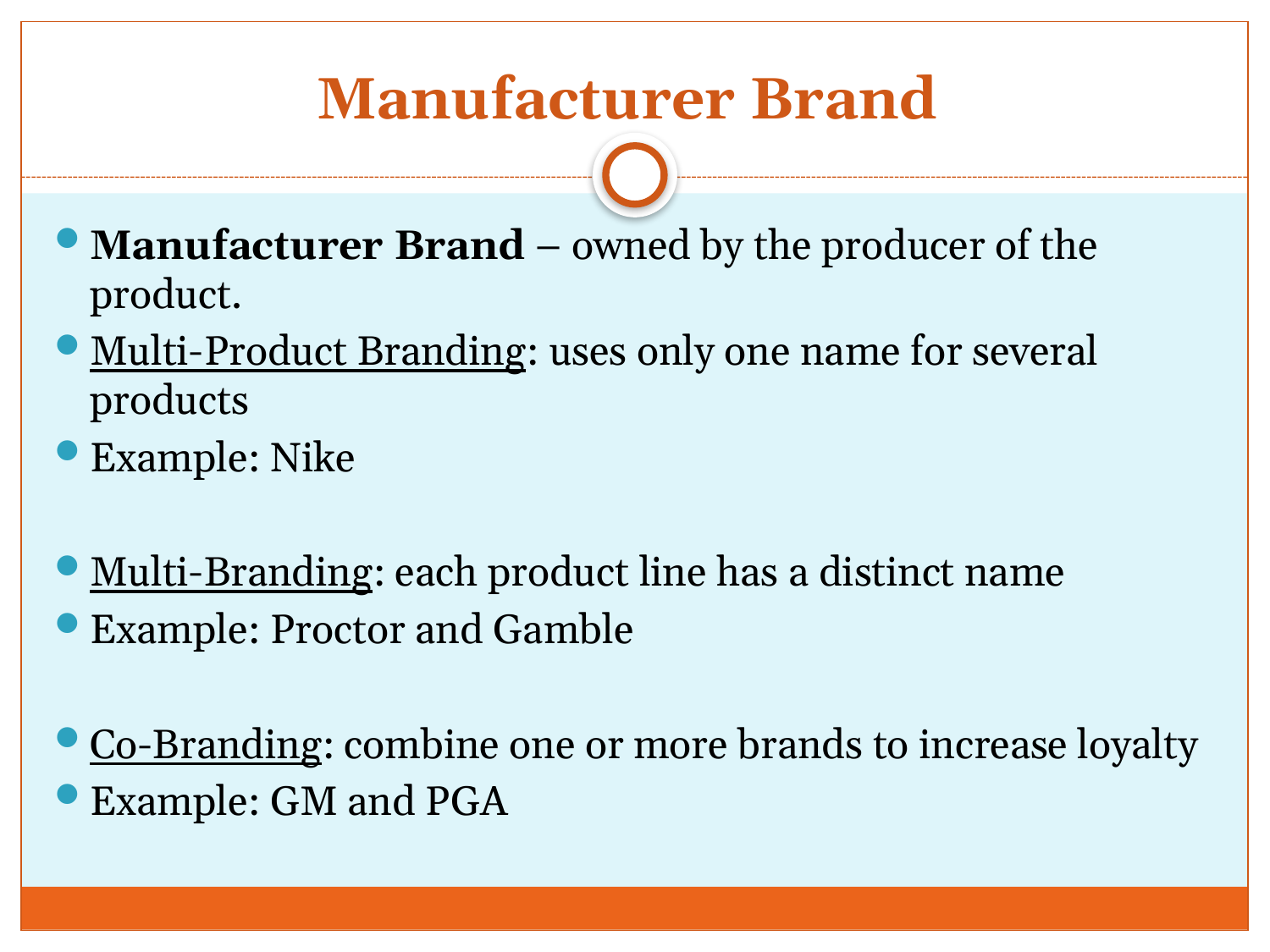

# Manufacturer Brand
Manufacturer Brand – owned by the producer of the product.
Multi-Product Branding: uses only one name for several products
Example: Nike

Multi-Branding: each product line has a distinct name
Example: Proctor and Gamble

Co-Branding: combine one or more brands to increase loyalty
Example: GM and PGA